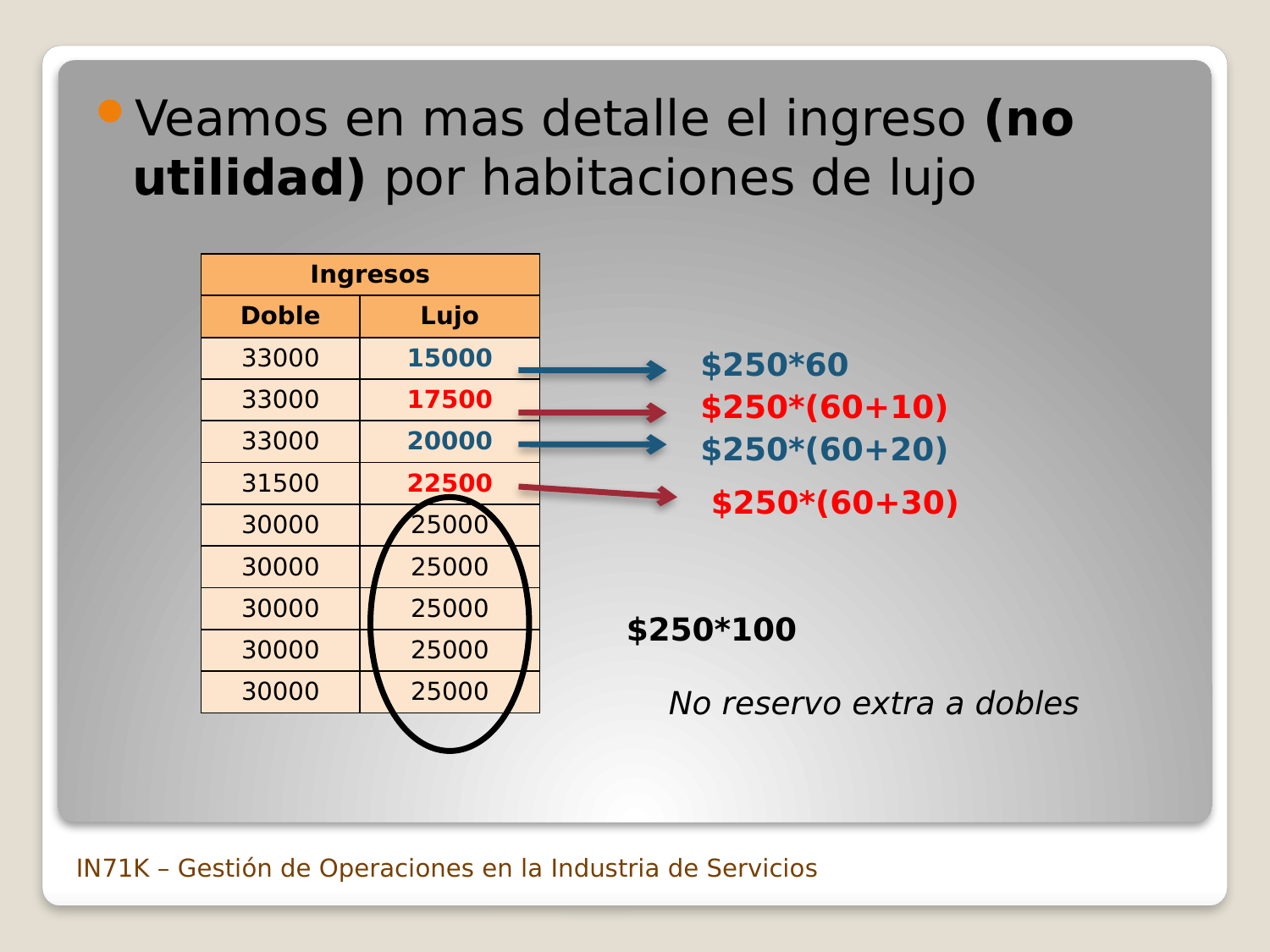

Veamos en mas detalle el ingreso (no utilidad) por habitaciones de lujo
| Ingresos |  |
| --- | --- |
| Doble | Lujo |
| 33000 | 15000 |
| 33000 | 17500 |
| 33000 | 20000 |
| 31500 | 22500 |
| 30000 | 25000 |
| 30000 | 25000 |
| 30000 | 25000 |
| 30000 | 25000 |
| 30000 | 25000 |
$250*60
$250*(60+10)
$250*(60+20)
$250*(60+30)

$250*100
No reservo extra a dobles
IN71K – Gestión de Operaciones en la Industria de Servicios